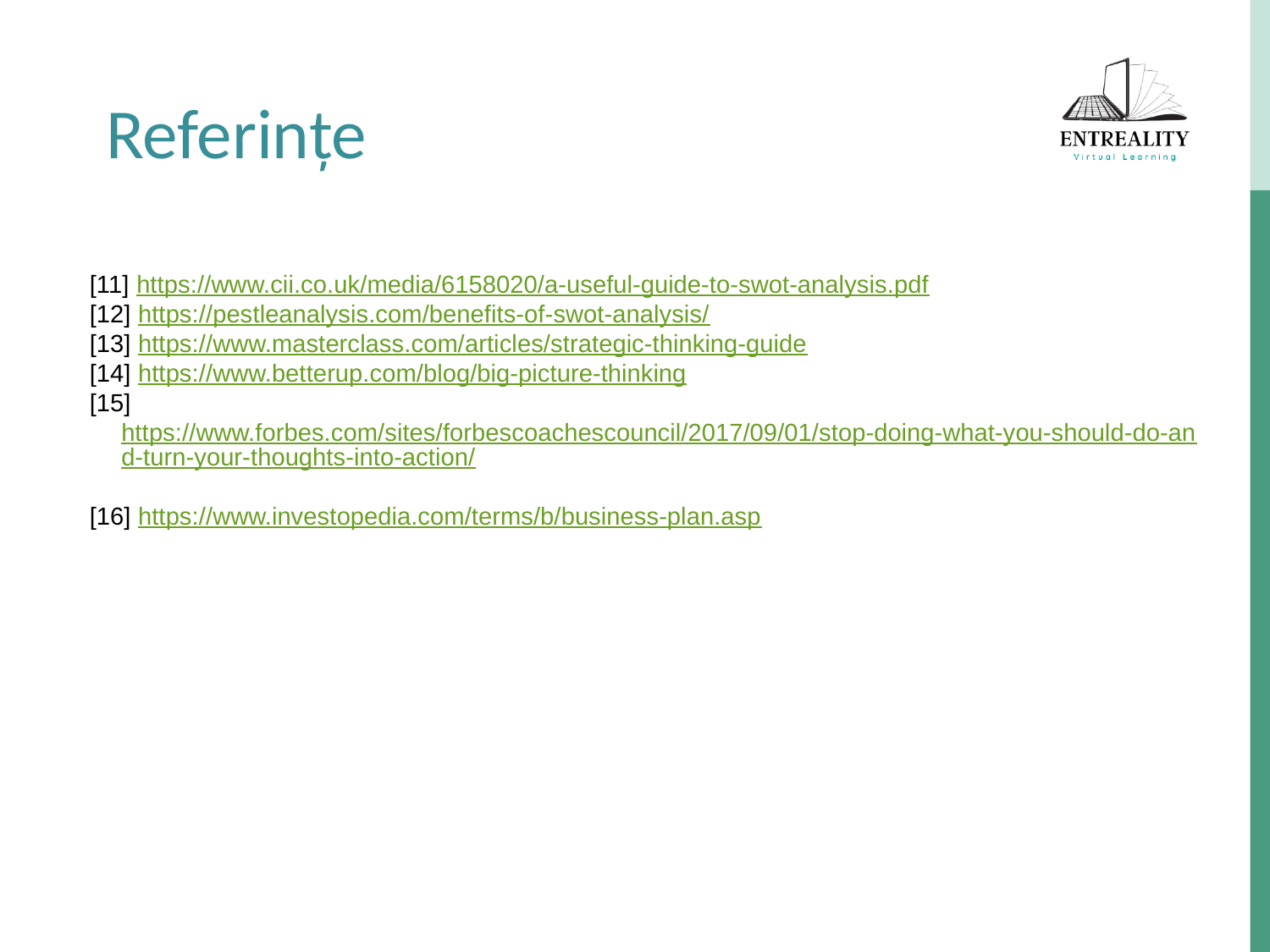

Referințe

[11] https://www.cii.co.uk/media/6158020/a-useful-guide-to-swot-analysis.pdf
[12] https://pestleanalysis.com/benefits-of-swot-analysis/
[13] https://www.masterclass.com/articles/strategic-thinking-guide
[14] https://www.betterup.com/blog/big-picture-thinking
[15] https://www.forbes.com/sites/forbescoachescouncil/2017/09/01/stop-doing-what-you-should-do-and-turn-your-thoughts-into-action/
[16] https://www.investopedia.com/terms/b/business-plan.asp